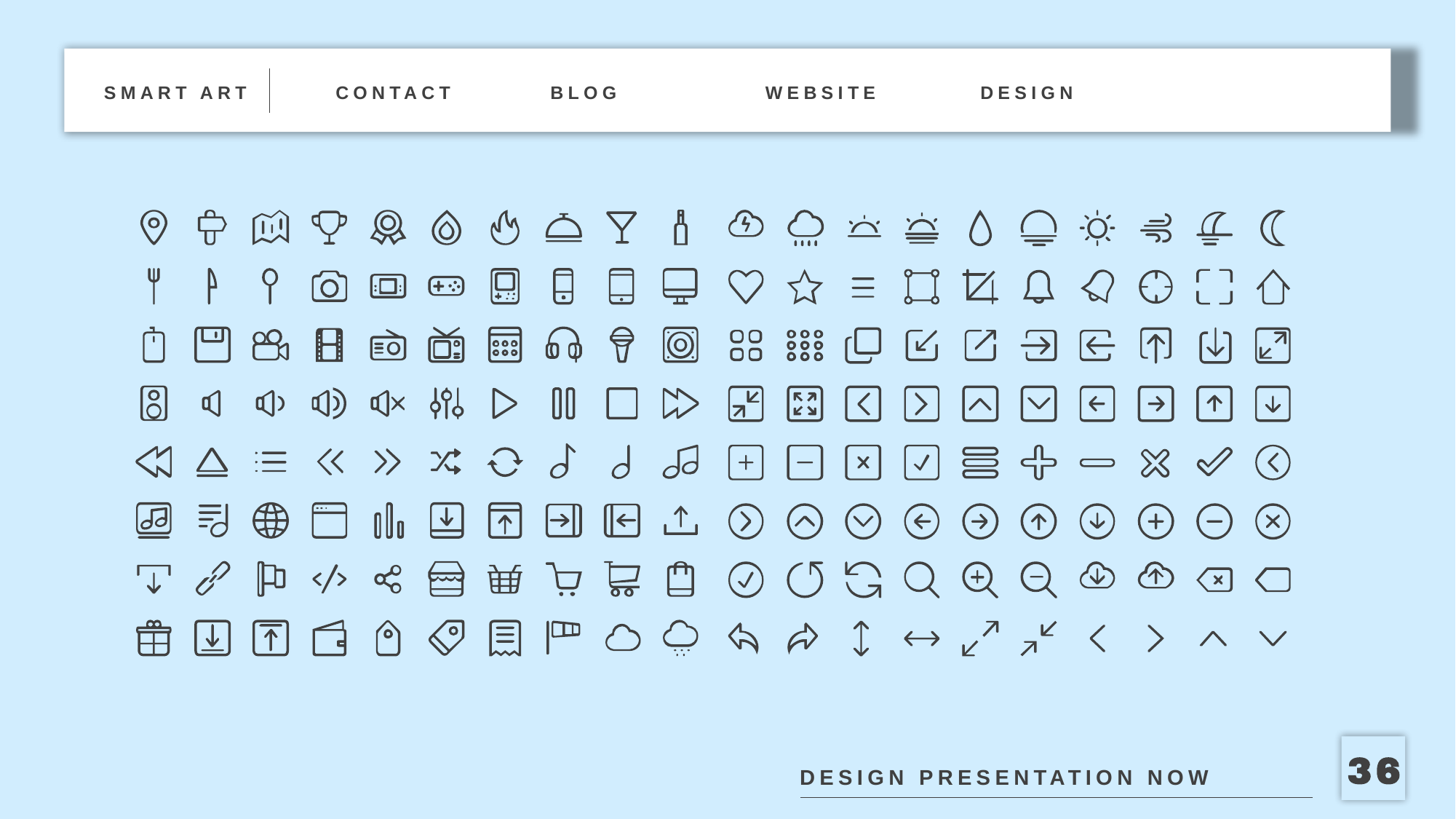

SMART ART
CONTACT
BLOG
WEBSITE
DESIGN

36
DESIGN PRESENTATION NOW